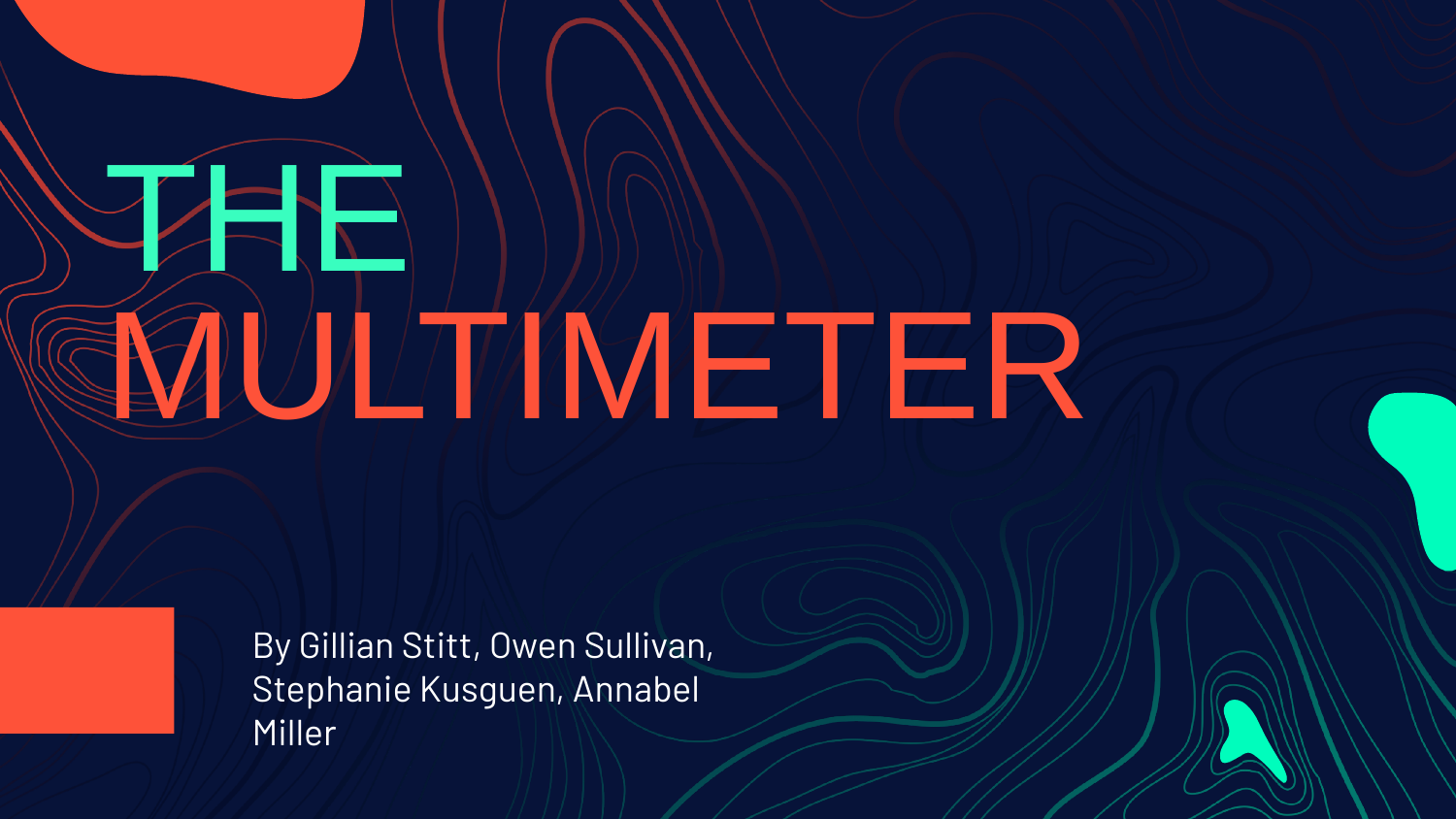

# THE MULTIMETER

By Gillian Stitt, Owen Sullivan, Stephanie Kusguen, Annabel Miller